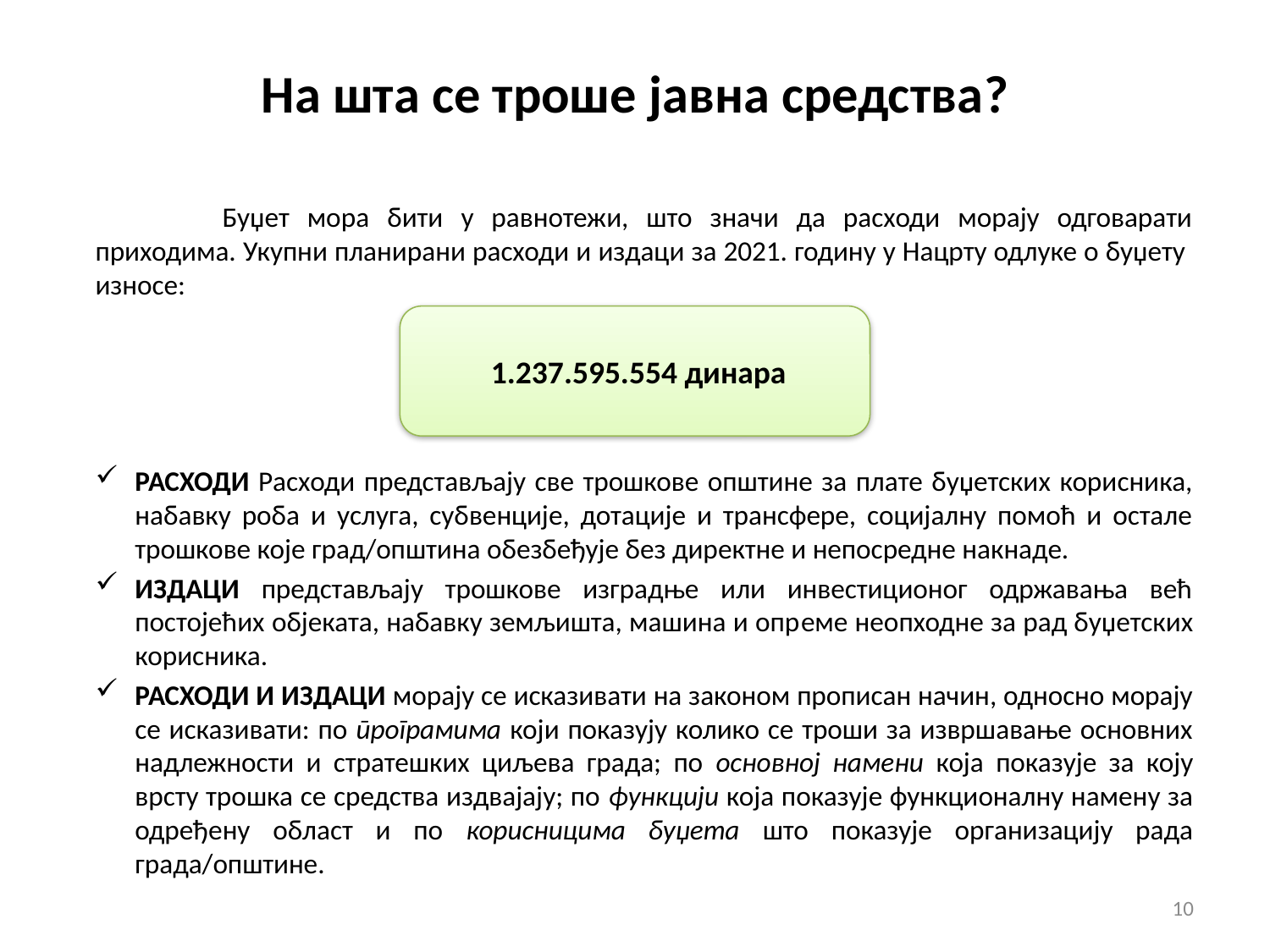

# На шта се троше јавна средства?
	Буџет мора бити у равнотежи, што значи да расходи морају одговарати приходима. Укупни планирани расходи и издаци за 2021. годину у Нацрту одлуке о буџету  износе:

РАСХОДИ Расходи представљају све трошкове општине за плате буџетских корисника, набавку роба и услуга, субвенције, дотације и трансфере, социјалну помоћ и остале трошкове које град/општина обезбеђује без директне и непосредне накнаде.
ИЗДАЦИ представљају трошкове изградње или инвестиционог одржавања већ постојећих објеката, набавку земљишта, машина и опрeме неопходне за рад буџетских корисника.
РАСХОДИ И ИЗДАЦИ морају се исказивати на законом прописан начин, односно морају се исказивати: по програмима који показују колико се троши за извршавање основних надлежности и стратешких циљева града; по основној намени која показује за коју врсту трошка се средства издвајају; по функцији која показује функционалну намену за одређену област и по корисницима буџета што показује организацију рада града/општине.

 1.237.595.554 динара
10